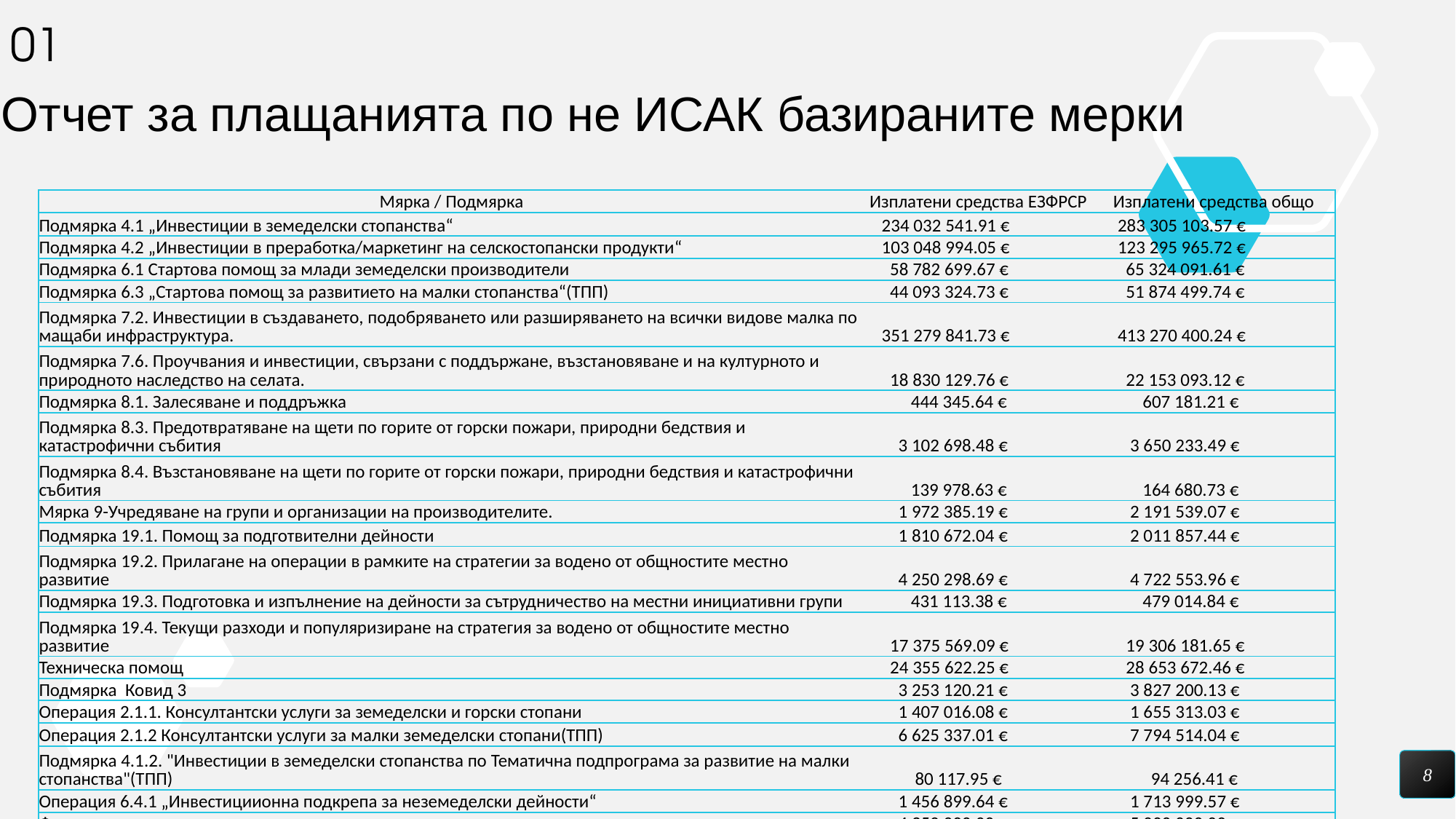

01
Отчет за плащанията по не ИСАК базираните мерки
| Мярка / Подмярка | Изплатени средства ЕЗФРСР | Изплатени средства общо |
| --- | --- | --- |
| Подмярка 4.1 „Инвестиции в земеделски стопанства“ | 234 032 541.91 € | 283 305 103.57 € |
| Подмярка 4.2 „Инвестиции в преработка/маркетинг на селскостопански продукти“ | 103 048 994.05 € | 123 295 965.72 € |
| Подмярка 6.1 Стартова помощ за млади земеделски производители | 58 782 699.67 € | 65 324 091.61 € |
| Подмярка 6.3 „Стартова помощ за развитието на малки стопанства“(ТПП) | 44 093 324.73 € | 51 874 499.74 € |
| Подмярка 7.2. Инвестиции в създаването, подобряването или разширяването на всички видове малка по мащаби инфраструктура. | 351 279 841.73 € | 413 270 400.24 € |
| Подмярка 7.6. Проучвания и инвестиции, свързани с поддържане, възстановяване и на културното и природното наследство на селата. | 18 830 129.76 € | 22 153 093.12 € |
| Подмярка 8.1. Залесяване и поддръжка | 444 345.64 € | 607 181.21 € |
| Подмярка 8.3. Предотвратяване на щети по горите от горски пожари, природни бедствия и катастрофични събития | 3 102 698.48 € | 3 650 233.49 € |
| Подмярка 8.4. Възстановяване на щети по горите от горски пожари, природни бедствия и катастрофични събития | 139 978.63 € | 164 680.73 € |
| Мярка 9-Учредяване на групи и организации на производителите. | 1 972 385.19 € | 2 191 539.07 € |
| Подмярка 19.1. Помощ за подготвителни дейности | 1 810 672.04 € | 2 011 857.44 € |
| Подмярка 19.2. Прилагане на операции в рамките на стратегии за водено от общностите местно развитие | 4 250 298.69 € | 4 722 553.96 € |
| Подмярка 19.3. Подготовка и изпълнение на дейности за сътрудничество на местни инициативни групи | 431 113.38 € | 479 014.84 € |
| Подмярка 19.4. Текущи разходи и популяризиране на стратегия за водено от общностите местно развитие | 17 375 569.09 € | 19 306 181.65 € |
| Техническа помощ | 24 355 622.25 € | 28 653 672.46 € |
| Подмярка Ковид 3 | 3 253 120.21 € | 3 827 200.13 € |
| Операция 2.1.1. Консултантски услуги за земеделски и горски стопани | 1 407 016.08 € | 1 655 313.03 € |
| Операция 2.1.2 Консултантски услуги за малки земеделски стопани(TПП) | 6 625 337.01 € | 7 794 514.04 € |
| Подмярка 4.1.2. "Инвестиции в земеделски стопанства по Тематична подпрограма за развитие на малки стопанства"(ТПП) | 80 117.95 € | 94 256.41 € |
| Операция 6.4.1 „Инвестициионна подкрепа за неземеделски дейности“ | 1 456 899.64 € | 1 713 999.57 € |
| Фин. инструмент | 4 250 000.00 € | 5 000 000.00 € |
| Обща сума | 881 022 706.10 € | 1 041 095 352.03 € |
8